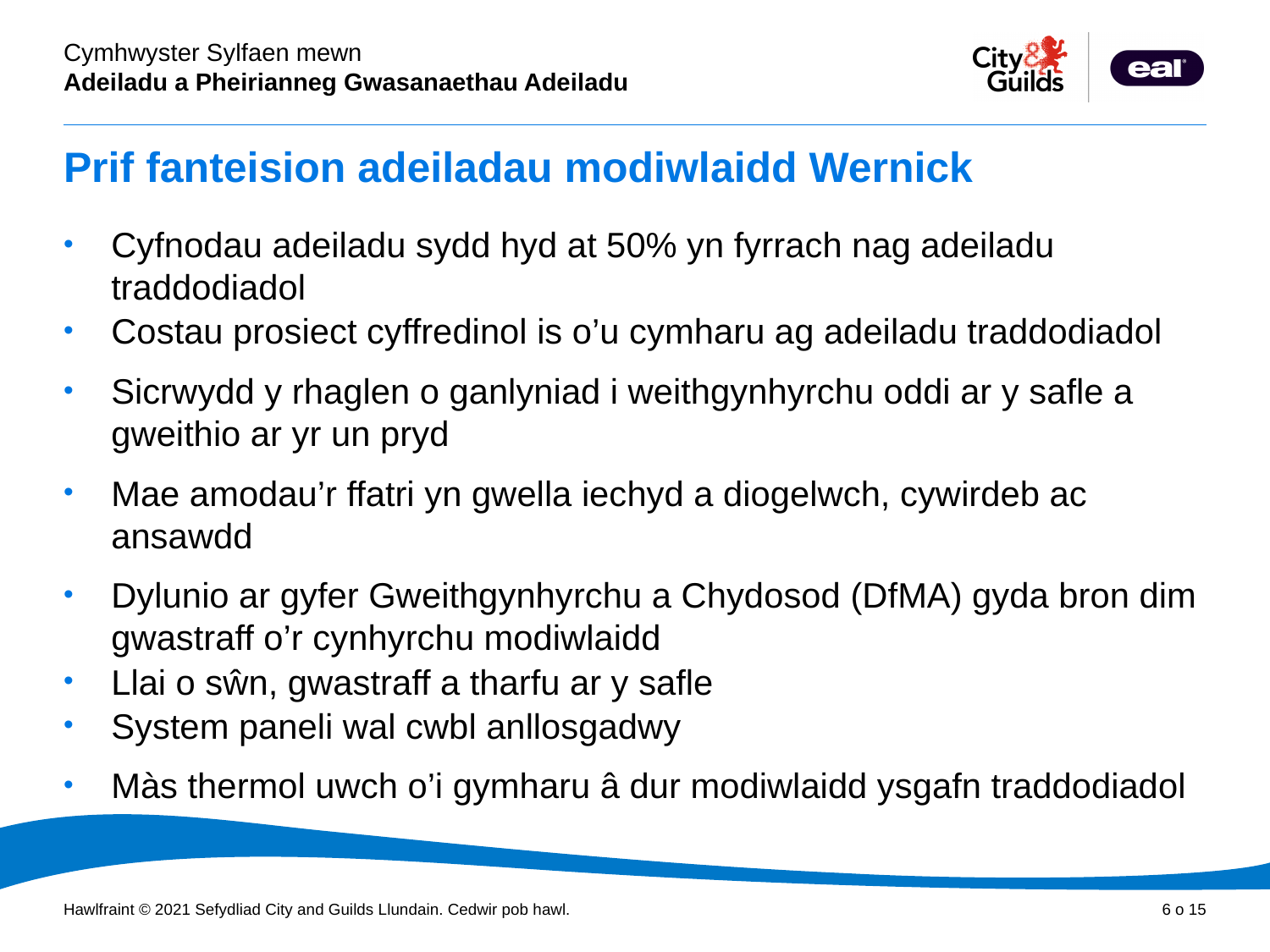

# Prif fanteision adeiladau modiwlaidd Wernick
Cyfnodau adeiladu sydd hyd at 50% yn fyrrach nag adeiladu traddodiadol
Costau prosiect cyffredinol is o’u cymharu ag adeiladu traddodiadol
Sicrwydd y rhaglen o ganlyniad i weithgynhyrchu oddi ar y safle a gweithio ar yr un pryd
Mae amodau’r ffatri yn gwella iechyd a diogelwch, cywirdeb ac ansawdd
Dylunio ar gyfer Gweithgynhyrchu a Chydosod (DfMA) gyda bron dim gwastraff o’r cynhyrchu modiwlaidd
Llai o sŵn, gwastraff a tharfu ar y safle
System paneli wal cwbl anllosgadwy
Màs thermol uwch o’i gymharu â dur modiwlaidd ysgafn traddodiadol